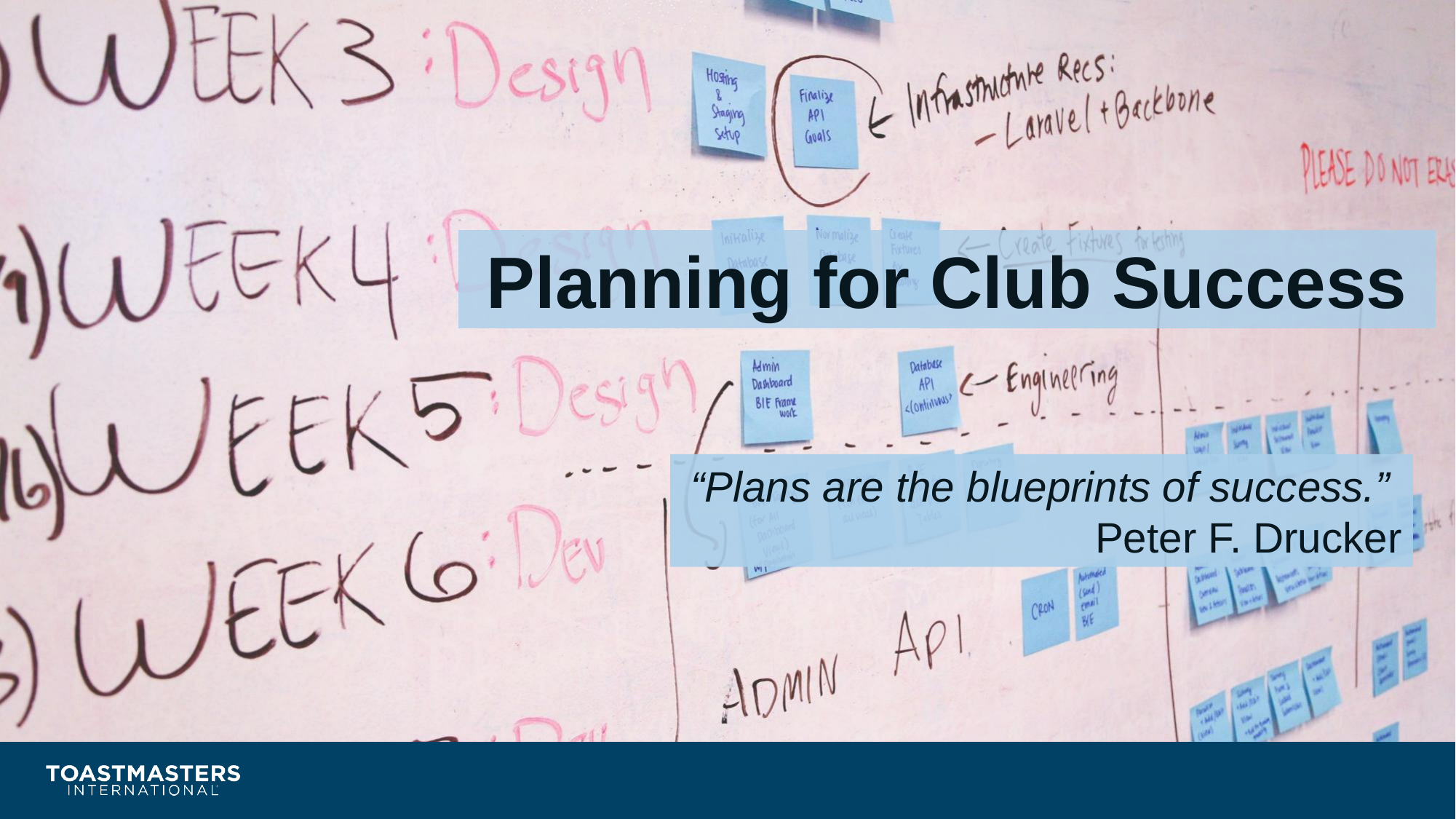

Planning for Club Success
“Plans are the blueprints of success.”
Peter F. Drucker